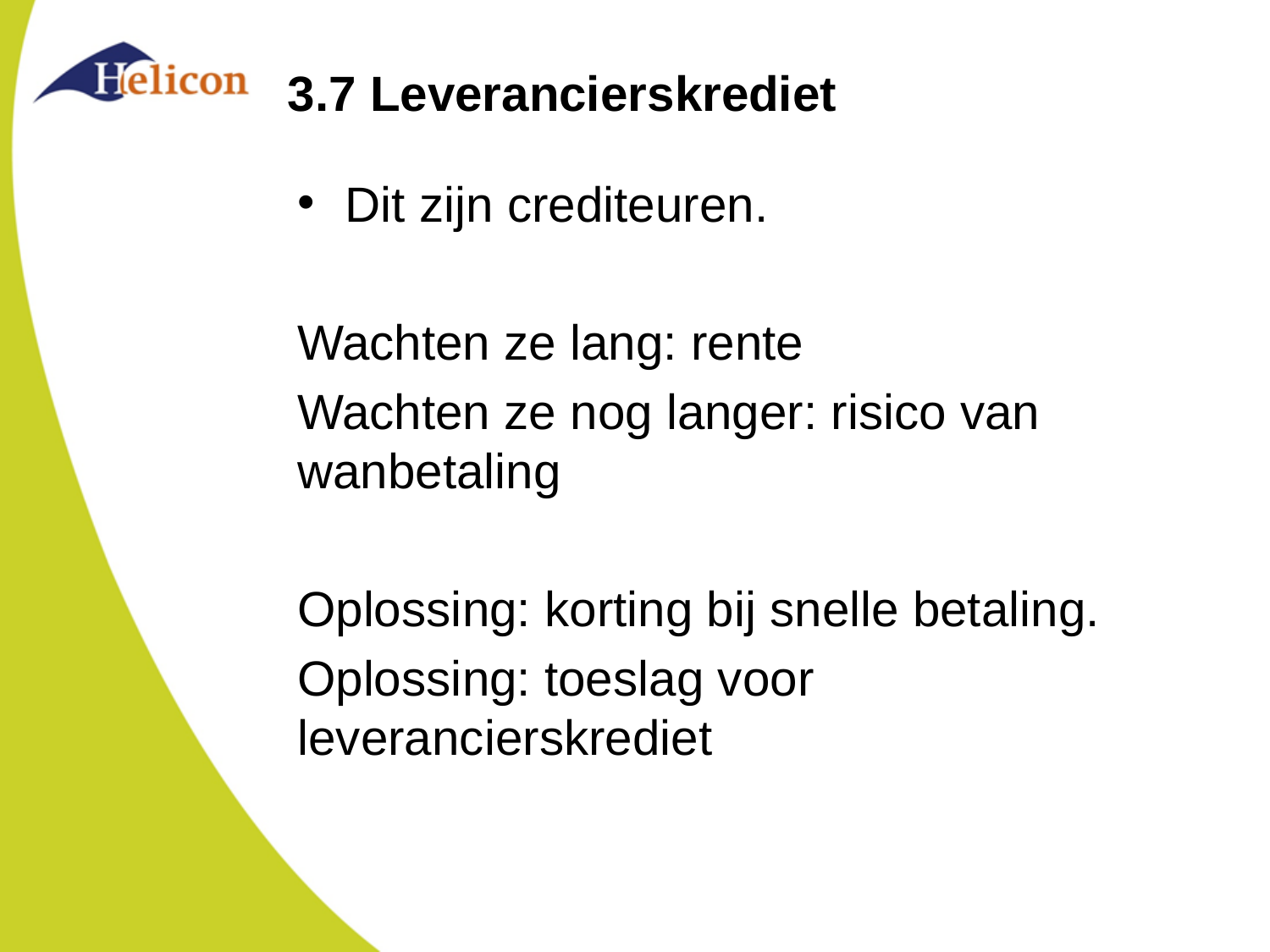

# 3.7 Leverancierskrediet
Dit zijn crediteuren.

Wachten ze lang: rente
Wachten ze nog langer: risico van wanbetaling

Oplossing: korting bij snelle betaling.
Oplossing: toeslag voor leverancierskrediet